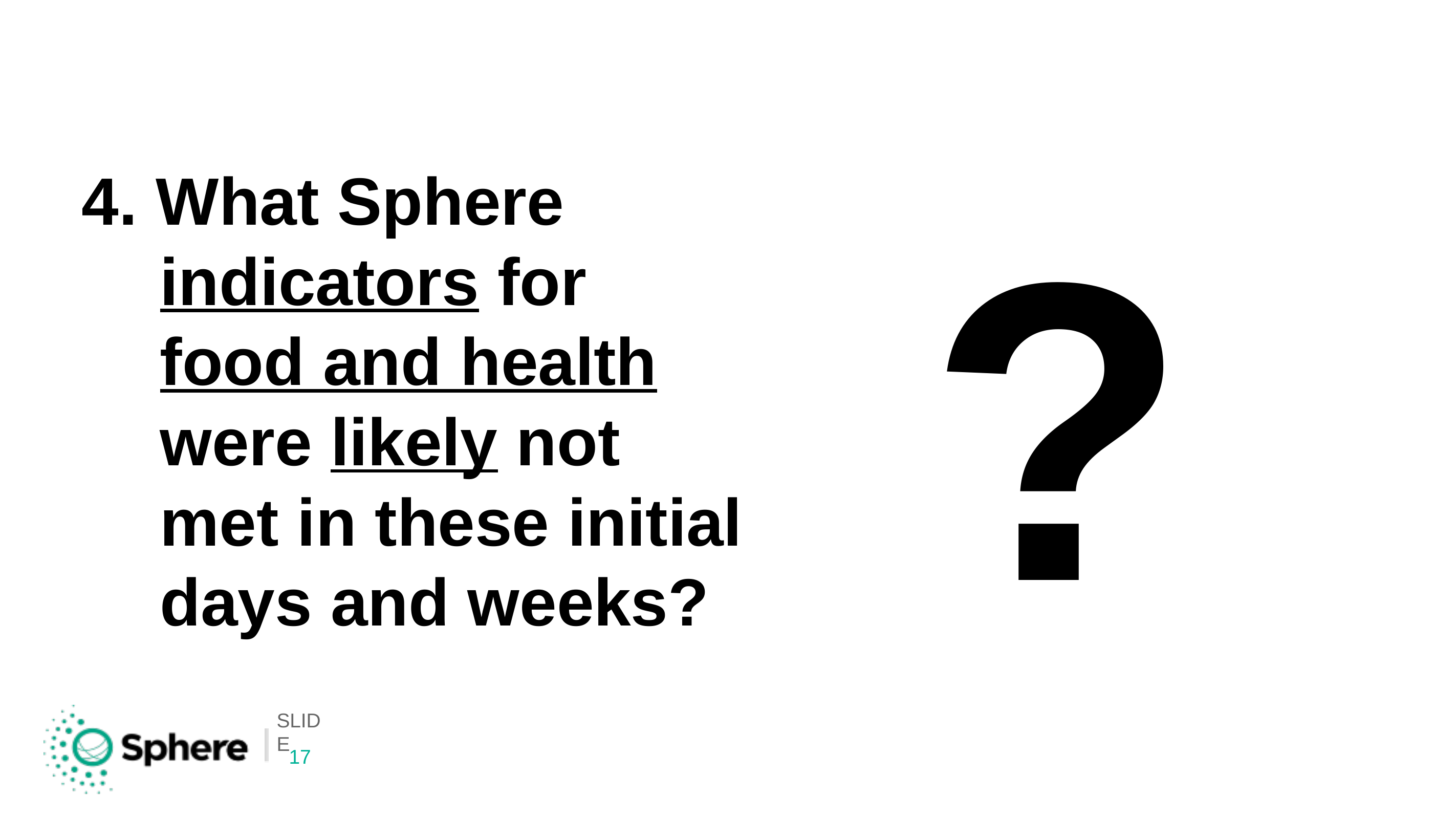

?
# 4. What Sphere indicators for food and health were likely not met in these initial days and weeks?
17